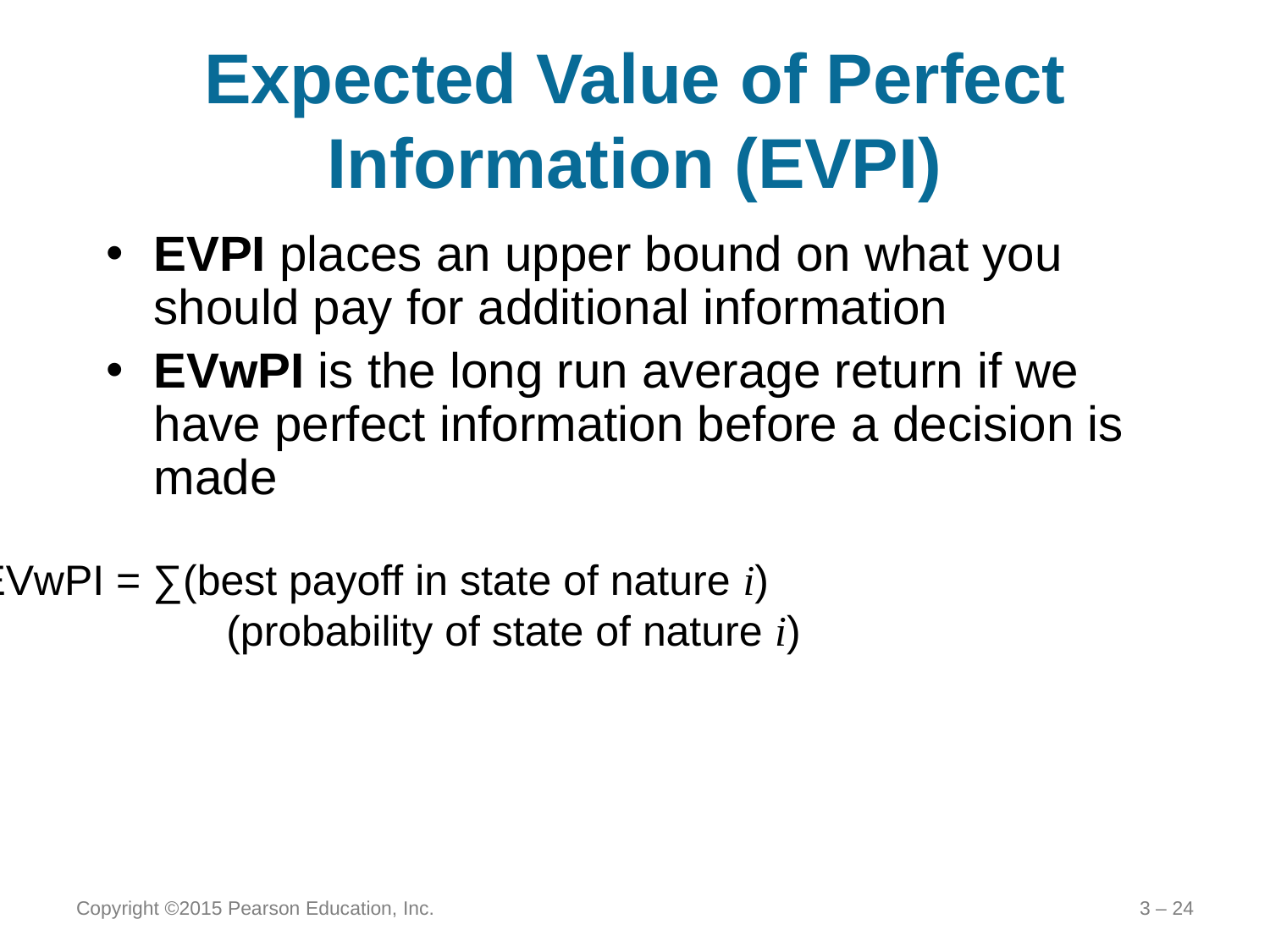

# Expected Value of Perfect Information (EVPI)
EVPI places an upper bound on what you should pay for additional information
EVwPI is the long run average return if we have perfect information before a decision is made
EVwPI = ∑(best payoff in state of nature i)
	(probability of state of nature i)
Copyright ©2015 Pearson Education, Inc.
3 – 24